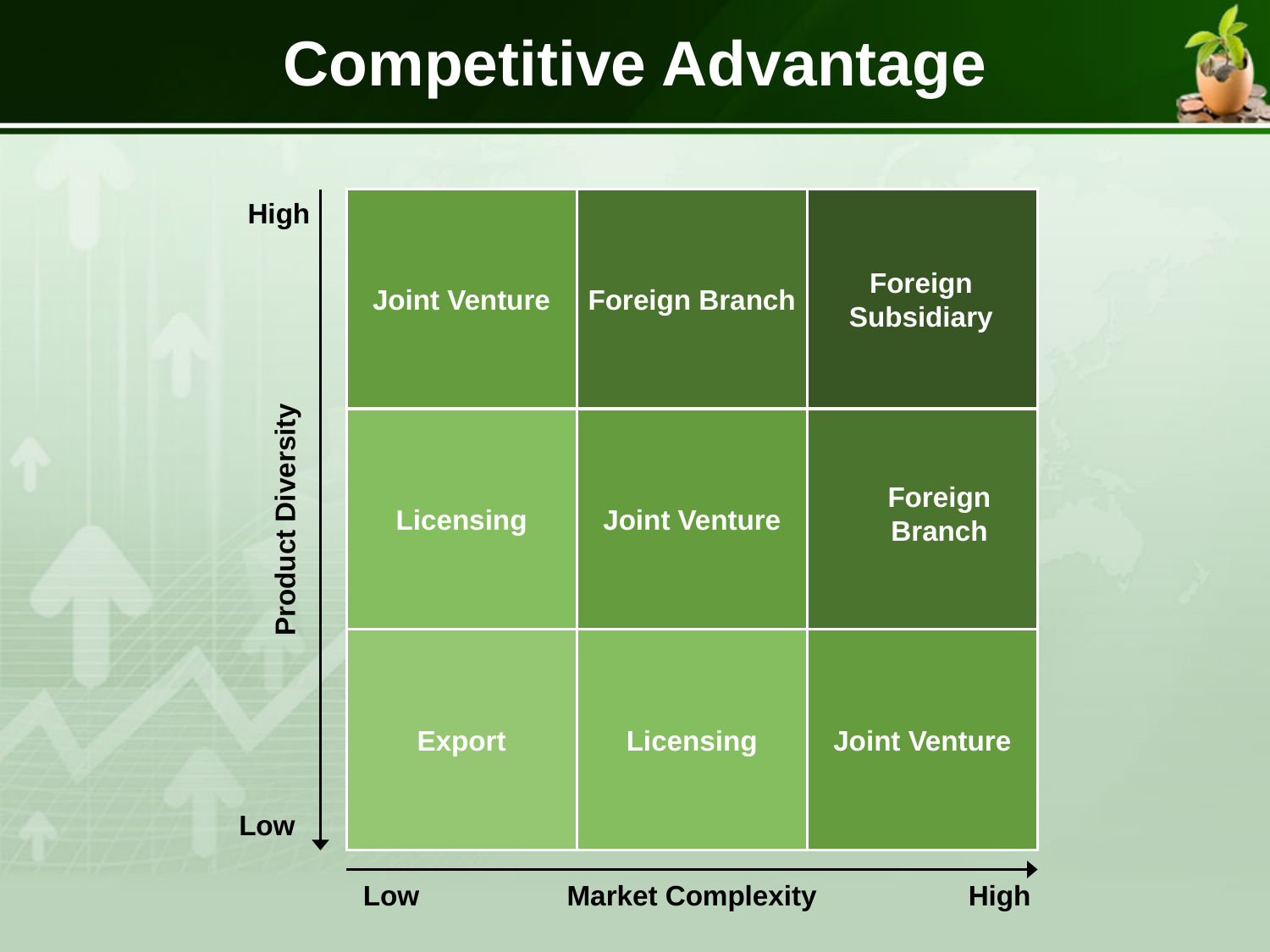

Competitive Advantage
High
Foreign Subsidiary
Joint Venture
Foreign Branch
Foreign Branch
Licensing
Joint Venture
Export
Licensing
Joint Venture
Product Diversity
Low
Low
Market Complexity
High